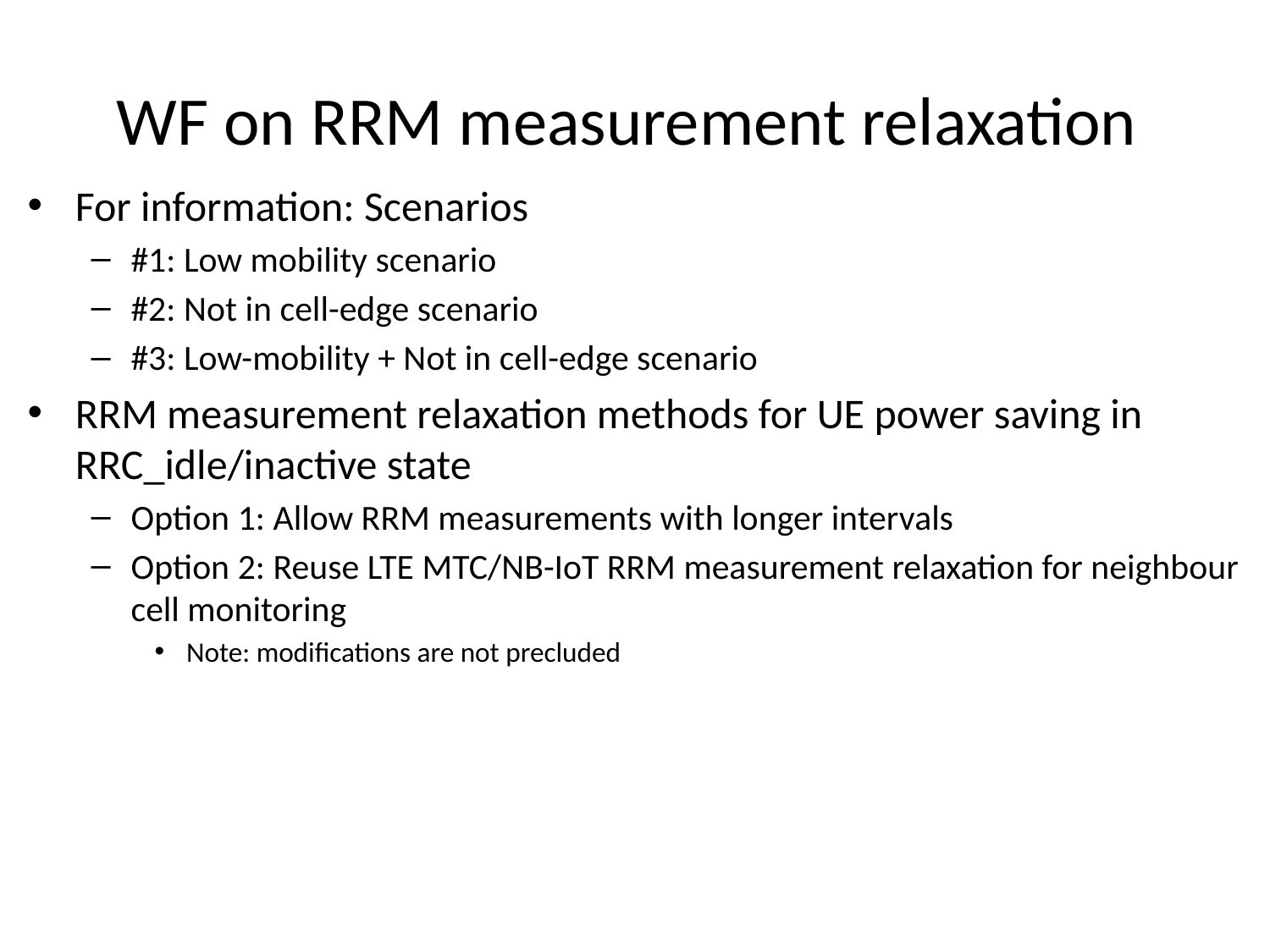

# WF on RRM measurement relaxation
For information: Scenarios
#1: Low mobility scenario
#2: Not in cell-edge scenario
#3: Low-mobility + Not in cell-edge scenario
RRM measurement relaxation methods for UE power saving in RRC_idle/inactive state
Option 1: Allow RRM measurements with longer intervals
Option 2: Reuse LTE MTC/NB-IoT RRM measurement relaxation for neighbour cell monitoring
Note: modifications are not precluded